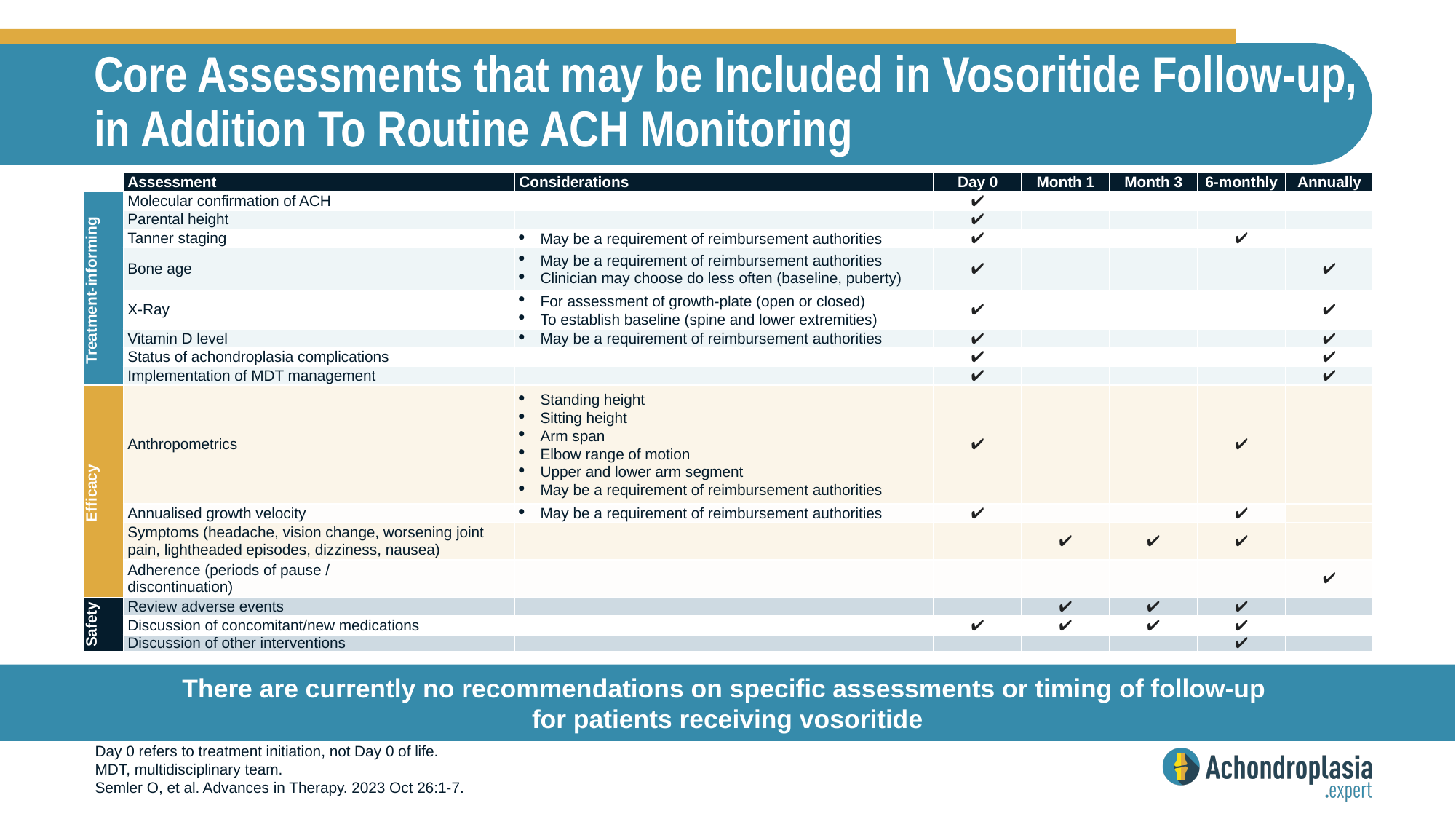

# Core Assessments that may be Included in Vosoritide Follow-up, in Addition To Routine ACH Monitoring
|  | Assessment | Considerations | Day 0 | Month 1 | Month 3 | 6-monthly | Annually |
| --- | --- | --- | --- | --- | --- | --- | --- |
| Treatment-informing | Molecular confirmation of ACH |  | ✔ |  |  |  |  |
|  | Parental height |  | ✔ |  |  |  |  |
|  | Tanner staging | May be a requirement of reimbursement authorities | ✔ |  |  | ✔ |  |
|  | Bone age | May be a requirement of reimbursement authorities Clinician may choose do less often (baseline, puberty) | ✔ |  |  |  | ✔ |
|  | X-Ray | For assessment of growth-plate (open or closed) To establish baseline (spine and lower extremities) | ✔ |  |  |  | ✔ |
|  | Vitamin D level | May be a requirement of reimbursement authorities | ✔ |  |  |  | ✔ |
|  | Status of achondroplasia complications |  | ✔ |  |  |  | ✔ |
|  | Implementation of MDT management |  | ✔ |  |  |  | ✔ |
| Efficacy | Anthropometrics | Standing height Sitting height Arm span Elbow range of motion Upper and lower arm segment May be a requirement of reimbursement authorities | ✔ |  |  | ✔ |  |
|  | Annualised growth velocity | May be a requirement of reimbursement authorities | ✔ |  |  | ✔ |  |
|  | Symptoms (headache, vision change, worsening joint pain, lightheaded episodes, dizziness, nausea) |  |  | ✔ | ✔ | ✔ |  |
|  | Adherence (periods of pause / discontinuation) |  |  |  |  |  | ✔ |
| Safety | Review adverse events |  |  | ✔ | ✔ | ✔ |  |
|  | Discussion of concomitant/new medications |  | ✔ | ✔ | ✔ | ✔ |  |
|  | Discussion of other interventions |  |  |  |  | ✔ |  |
There are currently no recommendations on specific assessments or timing of follow-up
for patients receiving vosoritide
Day 0 refers to treatment initiation, not Day 0 of life.
MDT, multidisciplinary team.
Semler O, et al. Advances in Therapy. 2023 Oct 26:1-7.